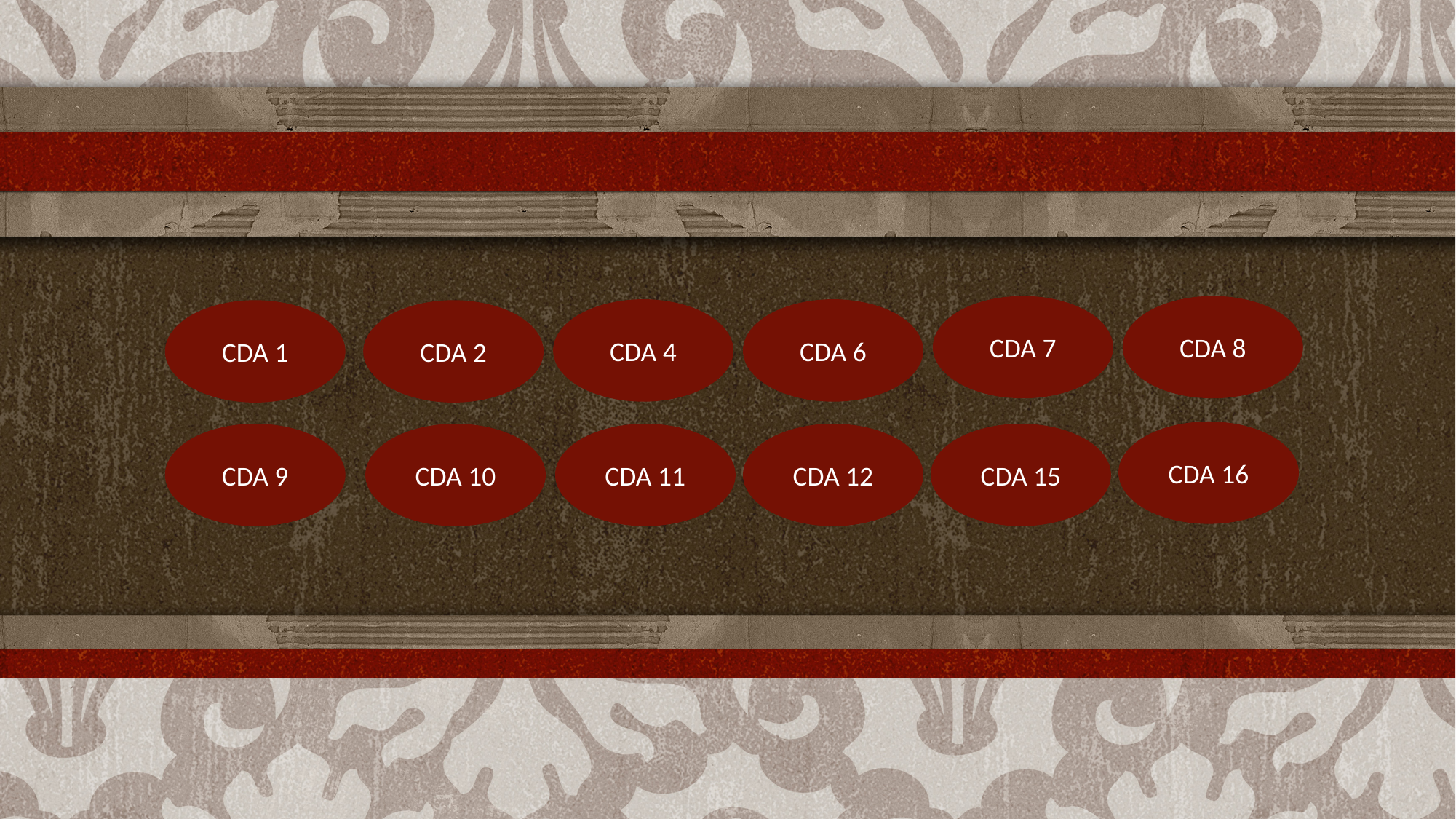

CDA 8
CDA 7
CDA 6
CDA 4
CDA 1
CDA 2
CDA 16
CDA 15
CDA 12
CDA 10
CDA 11
CDA 9